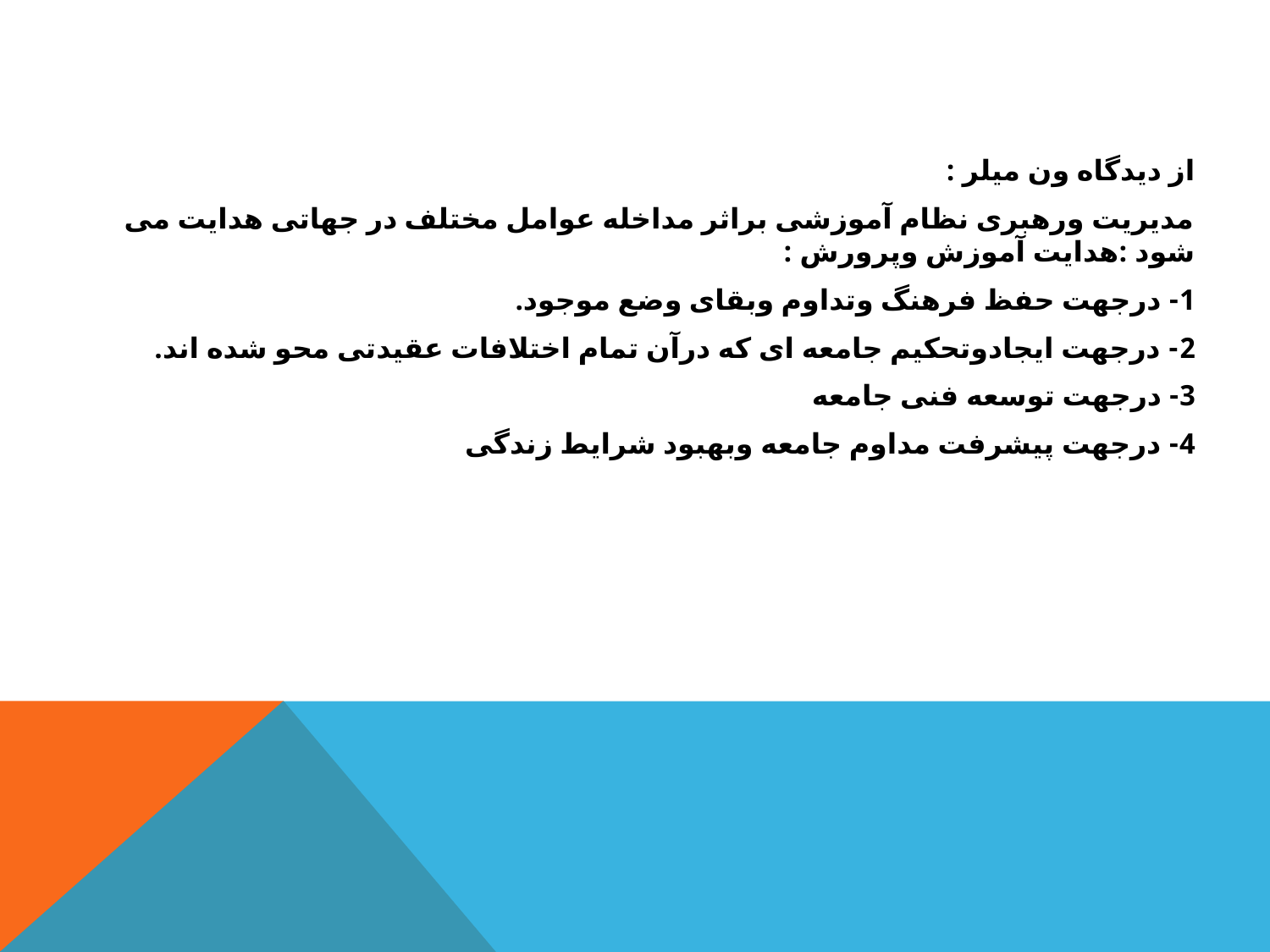

از دیدگاه ون میلر :
مدیریت ورهبری نظام آموزشی براثر مداخله عوامل مختلف در جهاتی هدایت می شود :هدایت آموزش وپرورش :
1- درجهت حفظ فرهنگ وتداوم وبقای وضع موجود.
2- درجهت ایجادوتحکیم جامعه ای که درآن تمام اختلافات عقیدتی محو شده اند.
3- درجهت توسعه فنی جامعه
4- درجهت پیشرفت مداوم جامعه وبهبود شرایط زندگی